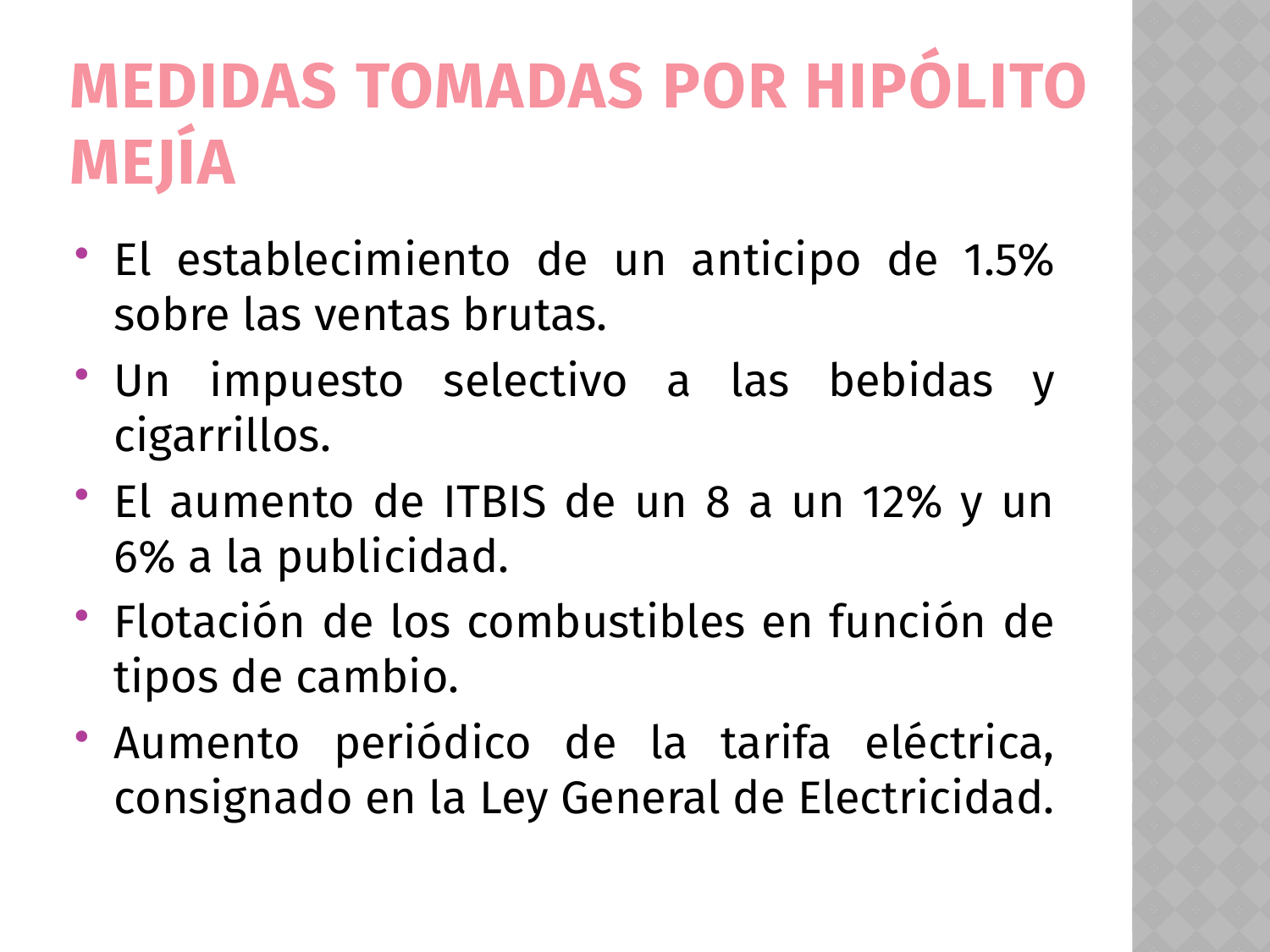

# Medidas tomadas por Hipólito Mejía
El establecimiento de un anticipo de 1.5% sobre las ventas brutas.
Un impuesto selectivo a las bebidas y cigarrillos.
El aumento de ITBIS de un 8 a un 12% y un 6% a la publicidad.
Flotación de los combustibles en función de tipos de cambio.
Aumento periódico de la tarifa eléctrica, consignado en la Ley General de Electricidad.